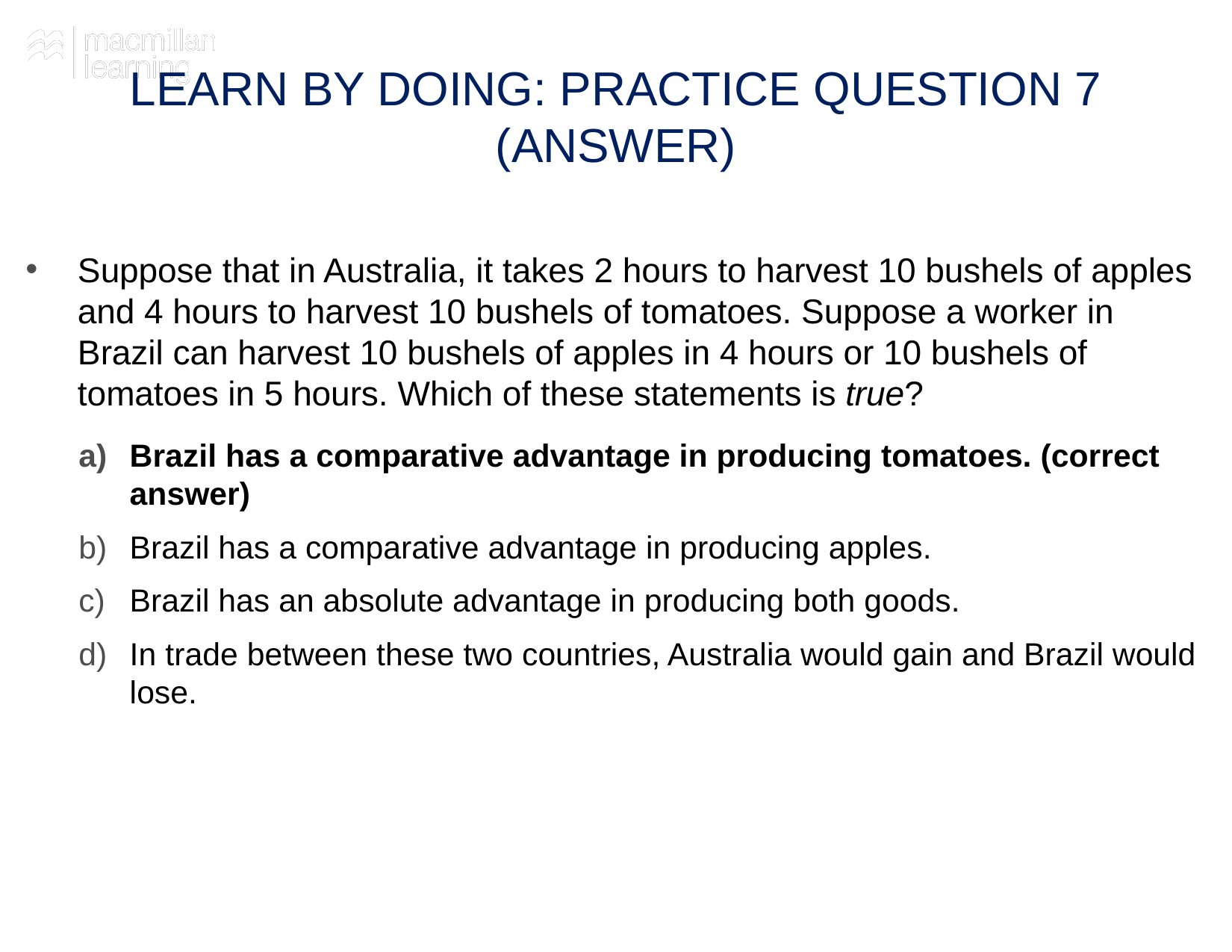

# LEARN BY DOING: PRACTICE QUESTION 7 (ANSWER)
Suppose that in Australia, it takes 2 hours to harvest 10 bushels of apples and 4 hours to harvest 10 bushels of tomatoes. Suppose a worker in Brazil can harvest 10 bushels of apples in 4 hours or 10 bushels of tomatoes in 5 hours. Which of these statements is true?
Brazil has a comparative advantage in producing tomatoes. (correct answer)
Brazil has a comparative advantage in producing apples.
Brazil has an absolute advantage in producing both goods.
In trade between these two countries, Australia would gain and Brazil would lose.